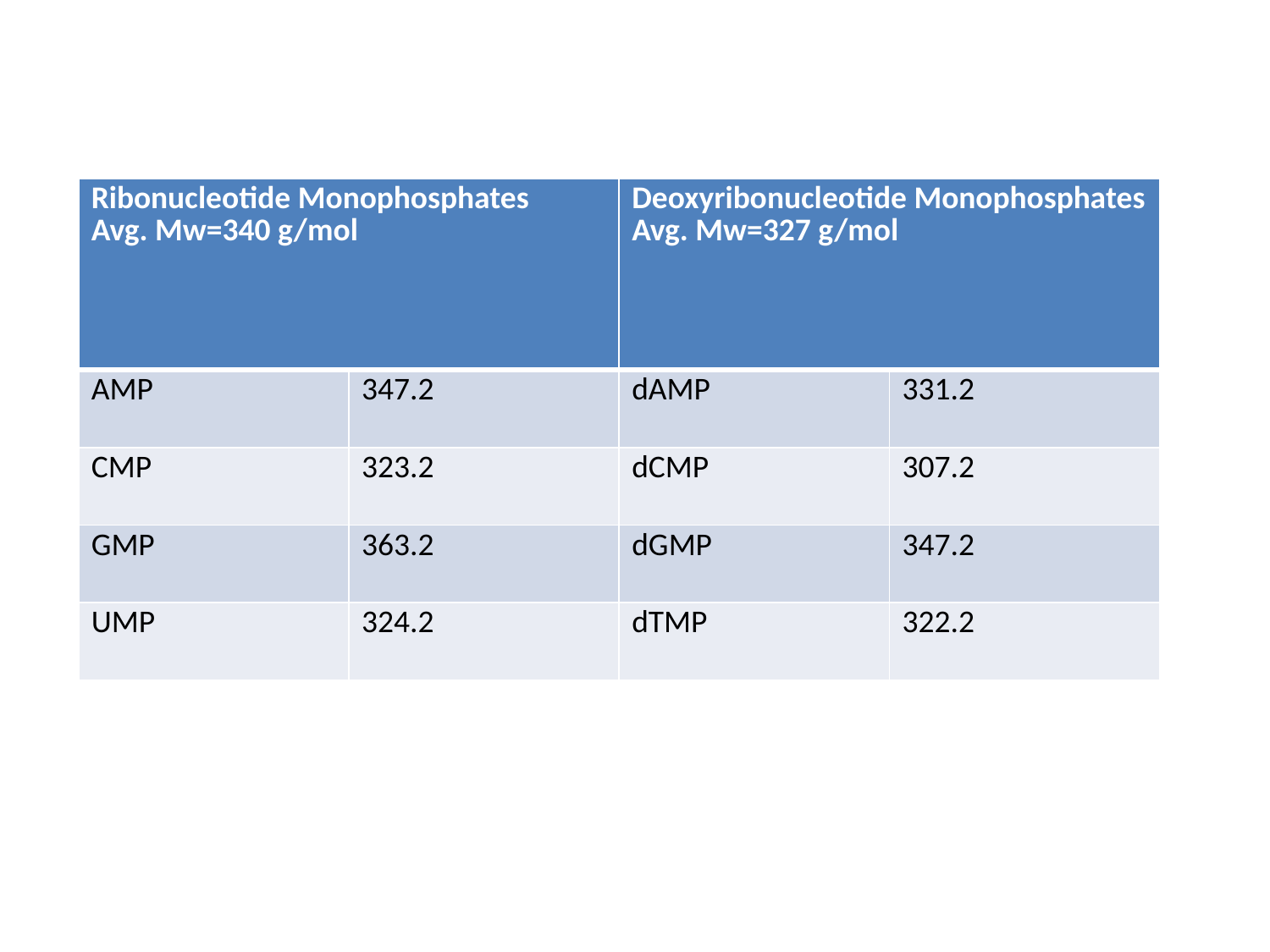

| Ribonucleotide Monophosphates Avg. Mw=340 g/mol |  | Deoxyribonucleotide Monophosphates Avg. Mw=327 g/mol |  |
| --- | --- | --- | --- |
| AMP | 347.2 | dAMP | 331.2 |
| CMP | 323.2 | dCMP | 307.2 |
| GMP | 363.2 | dGMP | 347.2 |
| UMP | 324.2 | dTMP | 322.2 |